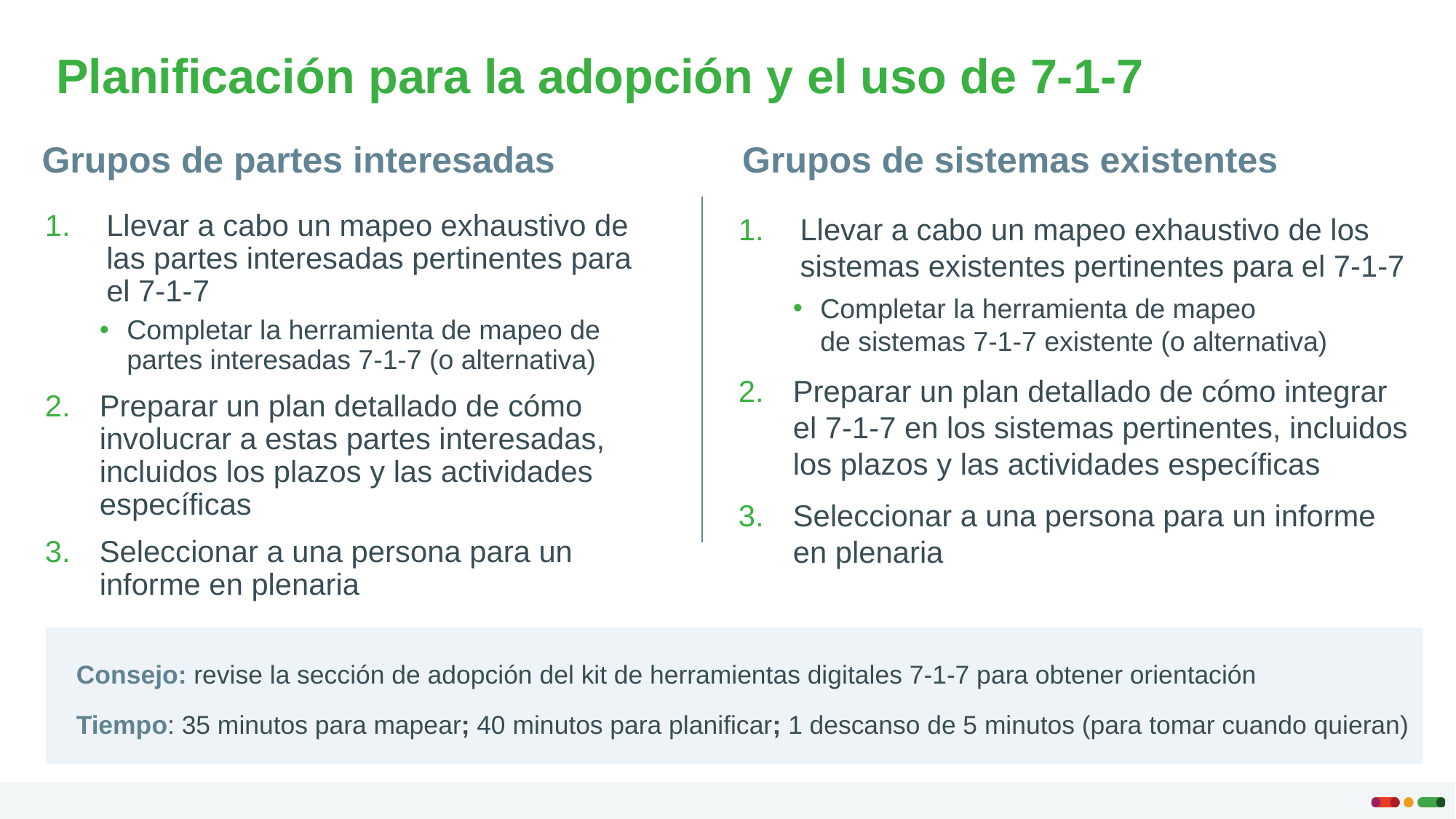

Planificación para la adopción y el uso de 7-1-7
Grupos de partes interesadas
Grupos de sistemas existentes
Llevar a cabo un mapeo exhaustivo de las partes interesadas pertinentes para el 7-1-7
Completar la herramienta de mapeo de partes interesadas 7-1-7 (o alternativa)
Preparar un plan detallado de cómo involucrar a estas partes interesadas, incluidos los plazos y las actividades específicas
Seleccionar a una persona para un informe en plenaria

Llevar a cabo un mapeo exhaustivo de los sistemas existentes pertinentes para el 7-1-7
Completar la herramienta de mapeo
de sistemas 7-1-7 existente (o alternativa)
Preparar un plan detallado de cómo integrar el 7-1-7 en los sistemas pertinentes, incluidos los plazos y las actividades específicas
Seleccionar a una persona para un informe en plenaria

Consejo: revise la sección de adopción del kit de herramientas digitales 7-1-7 para obtener orientación

Tiempo: 35 minutos para mapear; 40 minutos para planificar; 1 descanso de 5 minutos (para tomar cuando quieran)